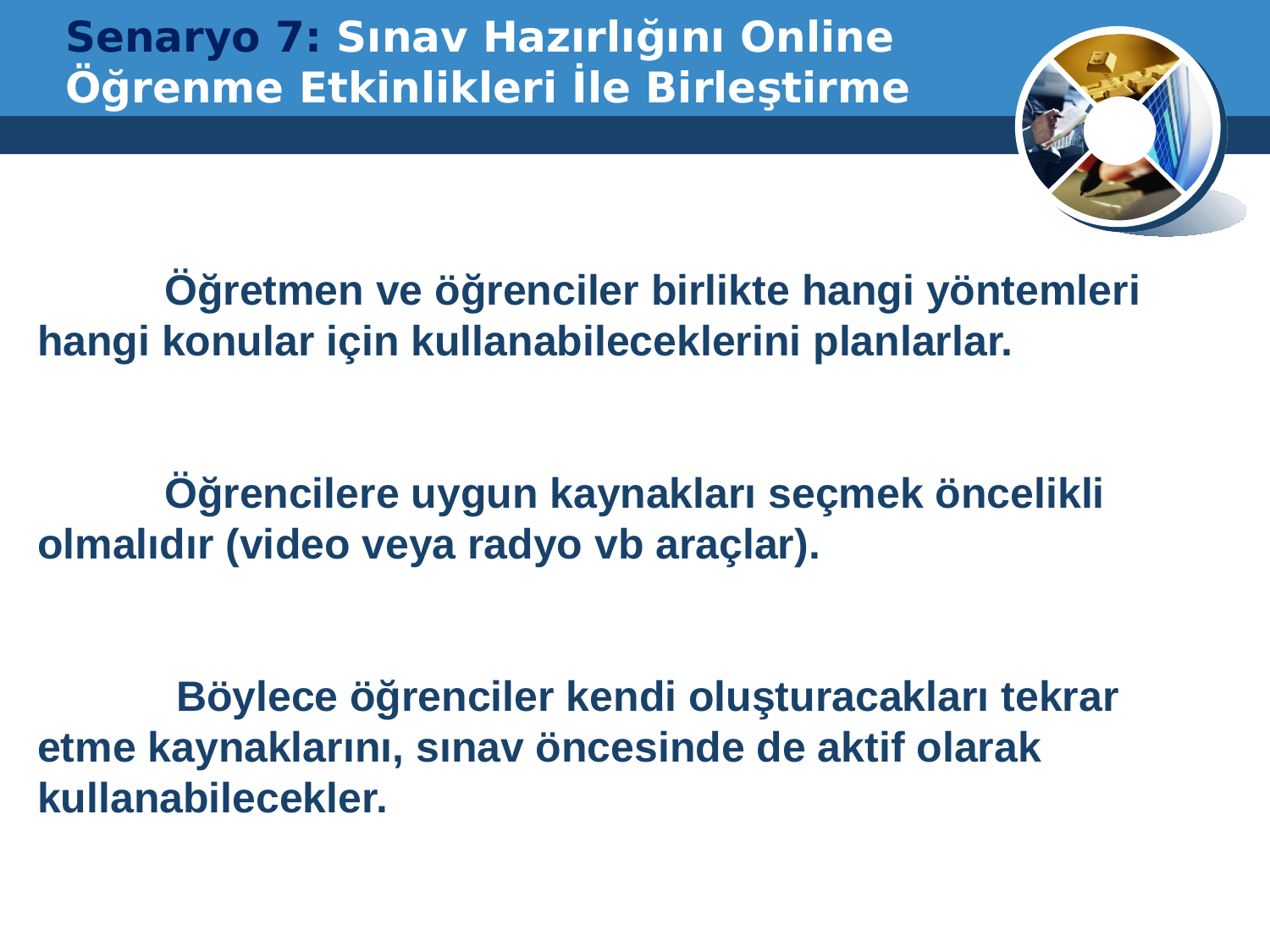

# Senaryo 7: Sınav Hazırlığını Online Öğrenme Etkinlikleri İle Birleştirme
	Öğretmen ve öğrenciler birlikte hangi yöntemleri hangi konular için kullanabileceklerini planlarlar.

	Öğrencilere uygun kaynakları seçmek öncelikli olmalıdır (video veya radyo vb araçlar).

	 Böylece öğrenciler kendi oluşturacakları tekrar etme kaynaklarını, sınav öncesinde de aktif olarak kullanabilecekler.